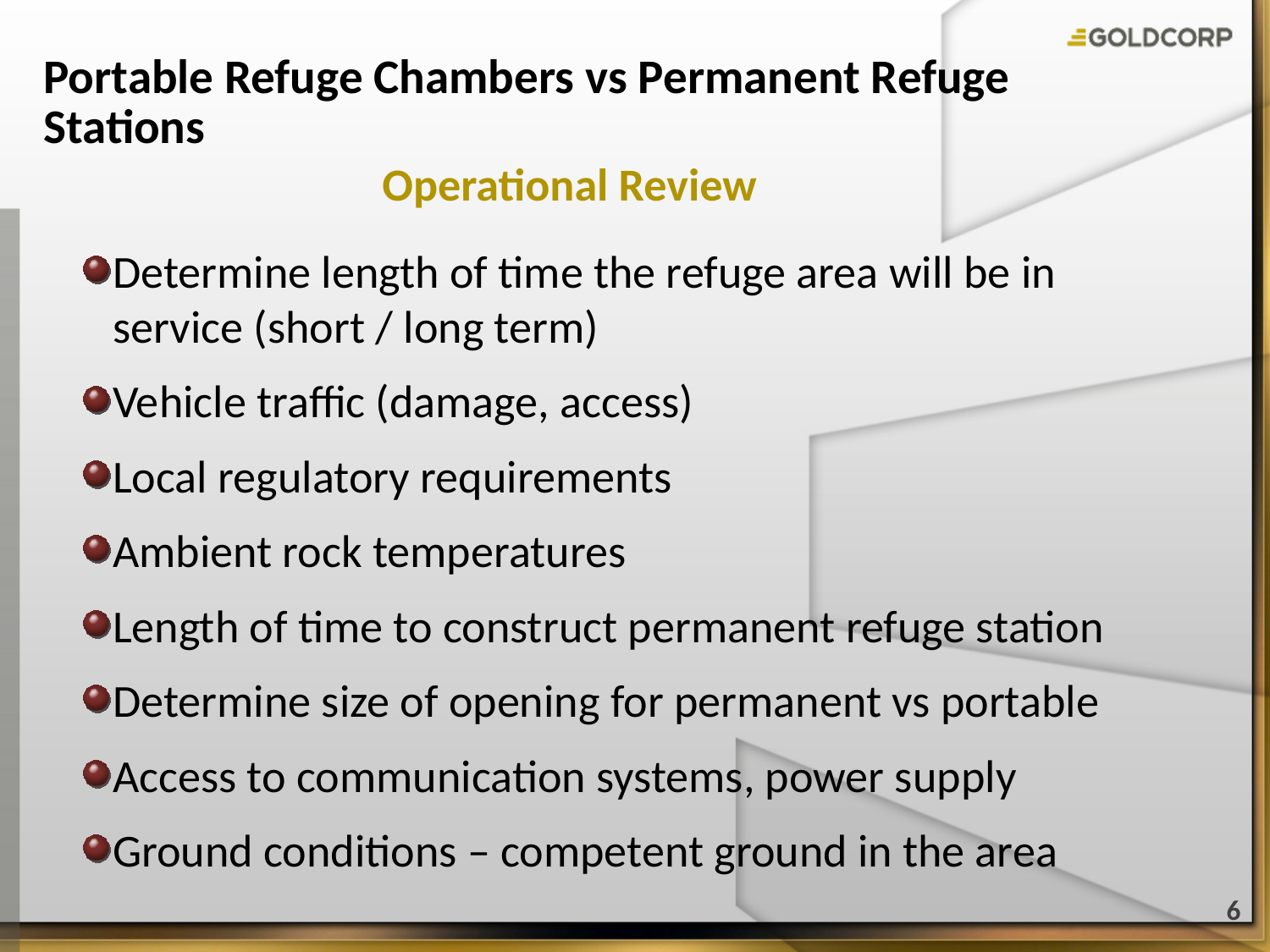

# Portable Refuge Chambers vs Permanent Refuge Stations
Operational Review

Determine length of time the refuge area will be in service (short / long term)
Vehicle traffic (damage, access)
Local regulatory requirements
Ambient rock temperatures
Length of time to construct permanent refuge station
Determine size of opening for permanent vs portable
Access to communication systems, power supply
Ground conditions – competent ground in the area

6